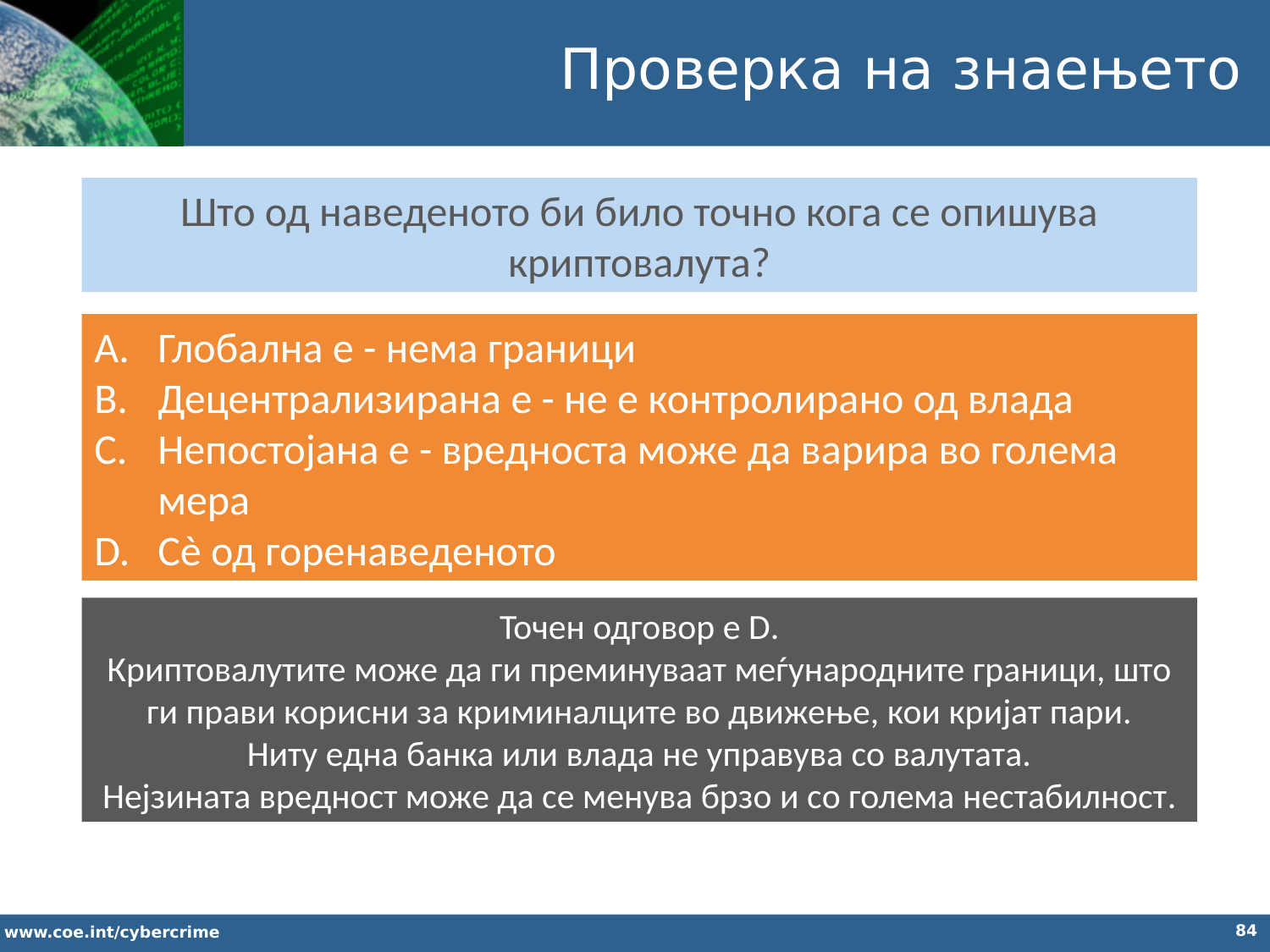

Проверка на знаењето
Што од наведеното би било точно кога се опишува криптовалута?
Глобална е - нема граници
Децентрализирана е - не е контролирано од влада
Непостојана е - вредноста може да варира во голема мера
Сѐ од горенаведеното
Точен одговор е D.
Криптовалутите може да ги преминуваат меѓународните граници, што ги прави корисни за криминалците во движење, кои кријат пари.
Ниту една банка или влада не управува со валутата.
Нејзината вредност може да се менува брзо и со голема нестабилност.